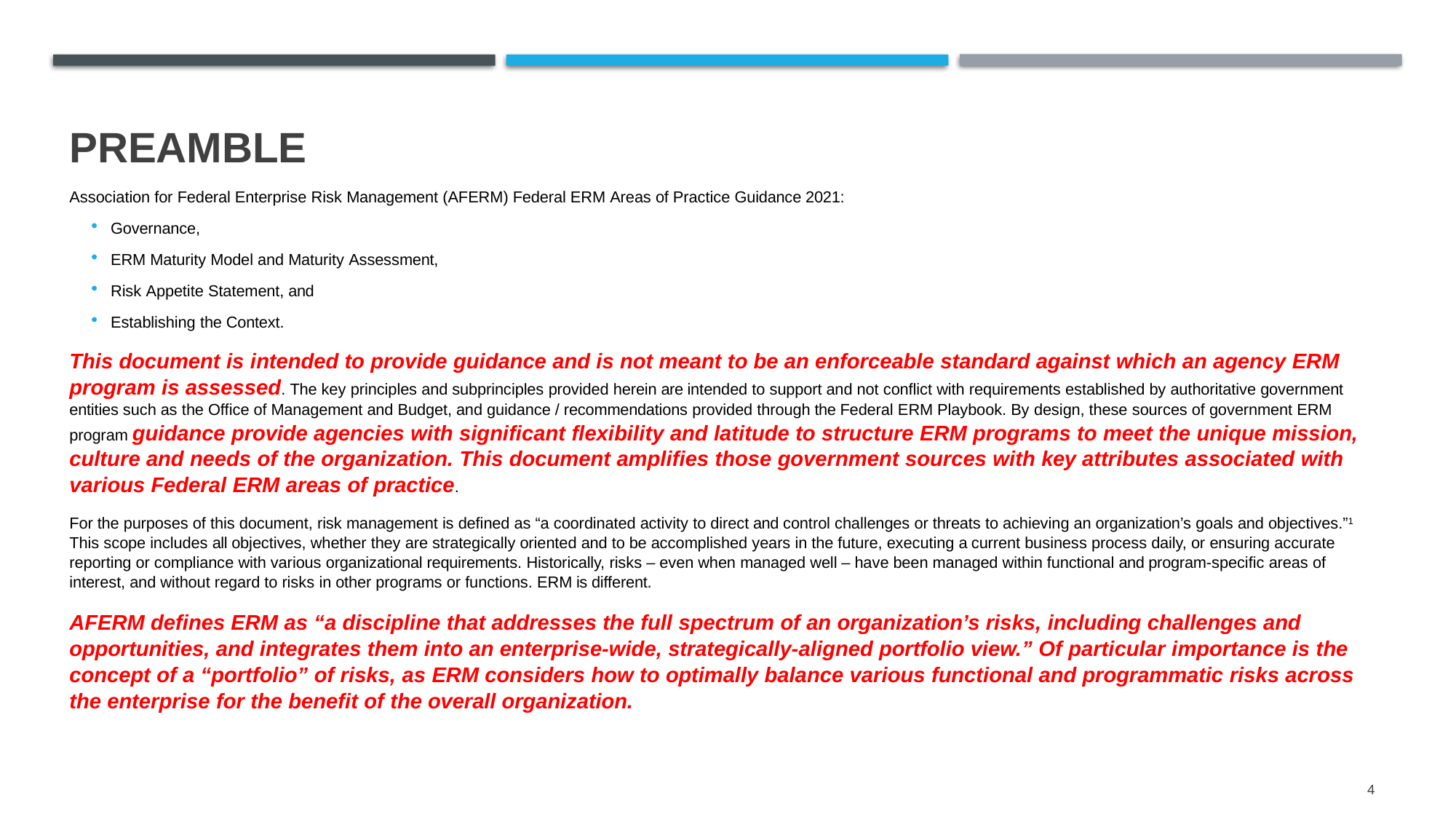

Preamble
Association for Federal Enterprise Risk Management (AFERM) Federal ERM Areas of Practice Guidance 2021:
Governance,
ERM Maturity Model and Maturity Assessment,
Risk Appetite Statement, and
Establishing the Context.
This document is intended to provide guidance and is not meant to be an enforceable standard against which an agency ERM program is assessed. The key principles and subprinciples provided herein are intended to support and not conflict with requirements established by authoritative government entities such as the Office of Management and Budget, and guidance / recommendations provided through the Federal ERM Playbook. By design, these sources of government ERM program guidance provide agencies with significant flexibility and latitude to structure ERM programs to meet the unique mission, culture and needs of the organization. This document amplifies those government sources with key attributes associated with various Federal ERM areas of practice.
For the purposes of this document, risk management is defined as “a coordinated activity to direct and control challenges or threats to achieving an organization’s goals and objectives.”1 This scope includes all objectives, whether they are strategically oriented and to be accomplished years in the future, executing a current business process daily, or ensuring accurate reporting or compliance with various organizational requirements. Historically, risks – even when managed well – have been managed within functional and program-specific areas of interest, and without regard to risks in other programs or functions. ERM is different.
AFERM defines ERM as “a discipline that addresses the full spectrum of an organization’s risks, including challenges and opportunities, and integrates them into an enterprise-wide, strategically-aligned portfolio view.” Of particular importance is the concept of a “portfolio” of risks, as ERM considers how to optimally balance various functional and programmatic risks across the enterprise for the benefit of the overall organization.
4